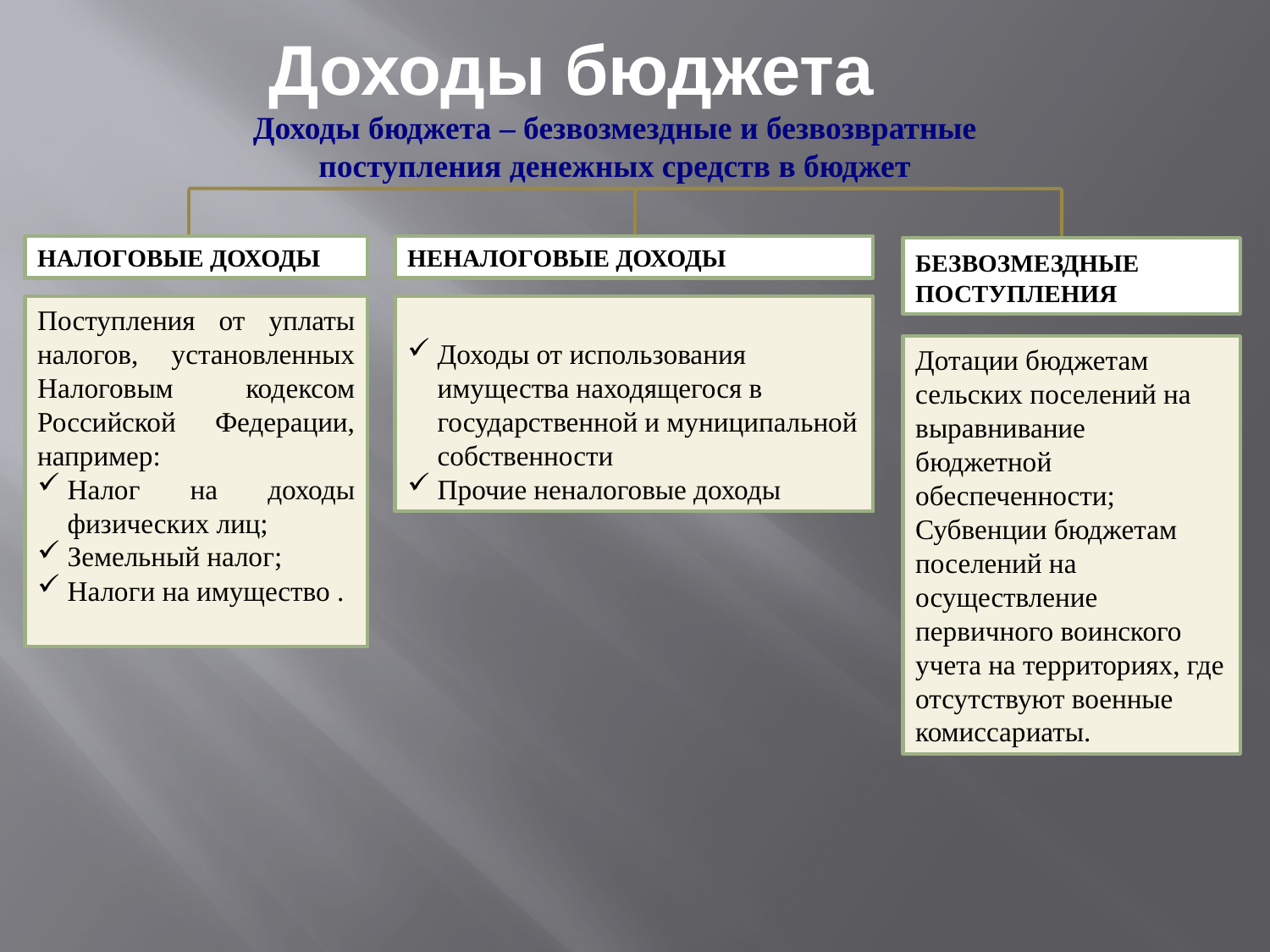

Доходы бюджета
Доходы бюджета – безвозмездные и безвозвратные поступления денежных средств в бюджет
НАЛОГОВЫЕ ДОХОДЫ
НЕНАЛОГОВЫЕ ДОХОДЫ
БЕЗВОЗМЕЗДНЫЕ ПОСТУПЛЕНИЯ
Поступления от уплаты налогов, установленных Налоговым кодексом Российской Федерации, например:
Налог на доходы физических лиц;
Земельный налог;
Налоги на имущество .

Доходы от использования имущества находящегося в государственной и муниципальной собственности
Прочие неналоговые доходы
Дотации бюджетам сельских поселений на выравнивание бюджетной обеспеченности;
Субвенции бюджетам поселений на осуществление первичного воинского учета на территориях, где отсутствуют военные комиссариаты.